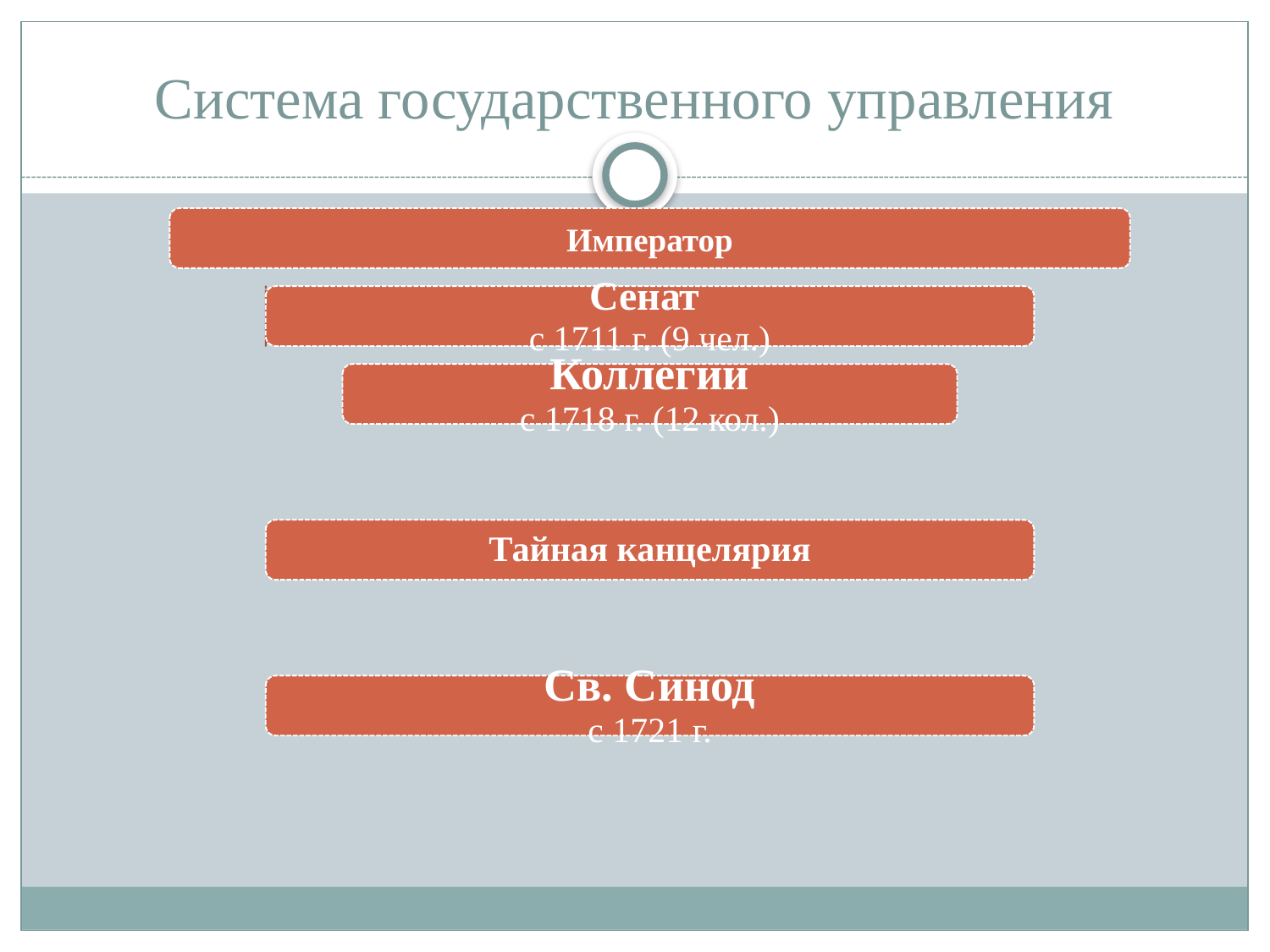

# Система государственного управления
Император
Сенат
с 1711 г. (9 чел.)
Тайная канцелярия
Св. Синод
с 1721 г.
Коллегии
с 1718 г. (12 кол.)